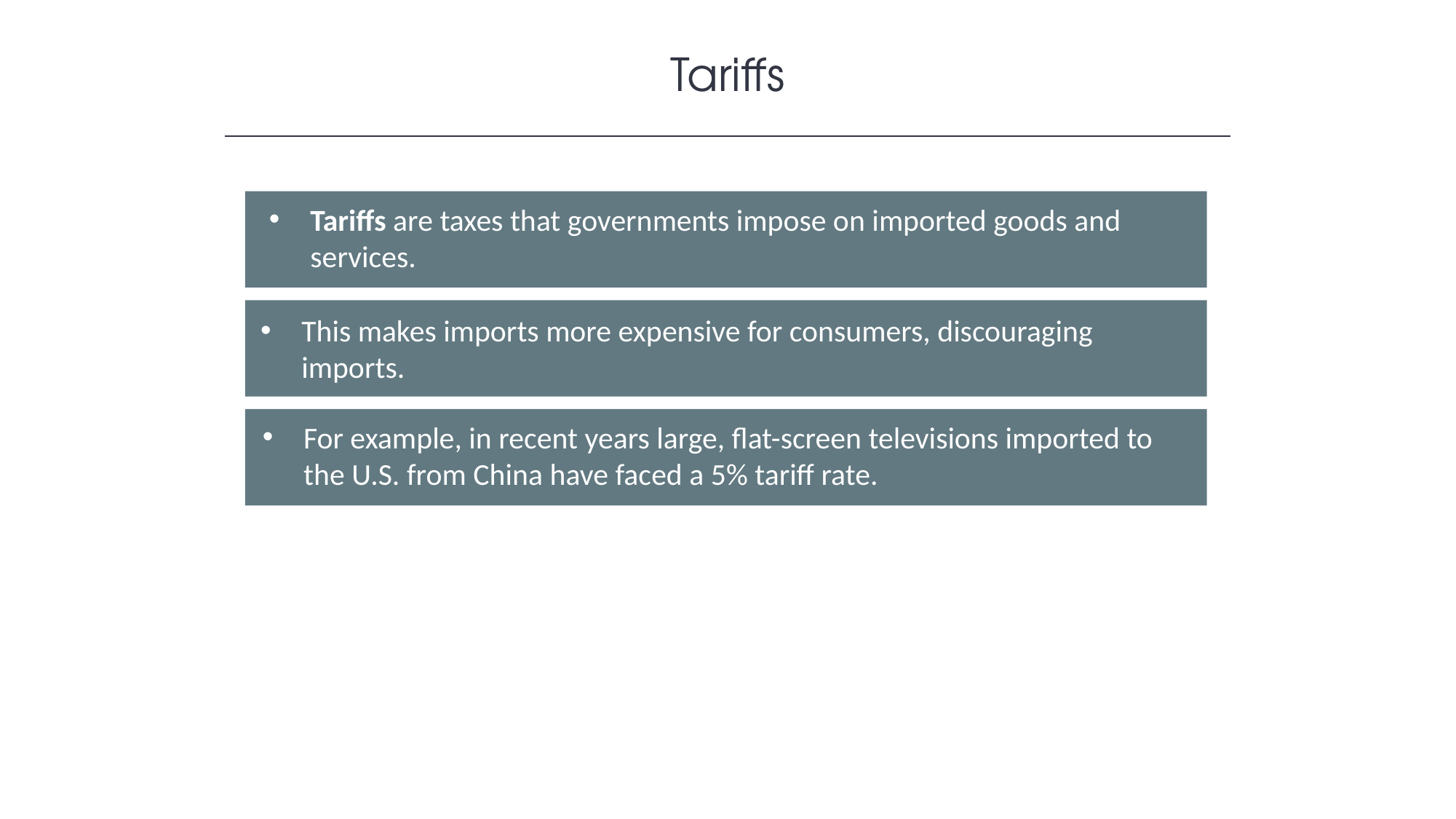

Tariffs

Tariffs are taxes that governments impose on imported goods and services.

This makes imports more expensive for consumers, discouraging imports.

For example, in recent years large, flat-screen televisions imported to the U.S. from China have faced a 5% tariff rate.